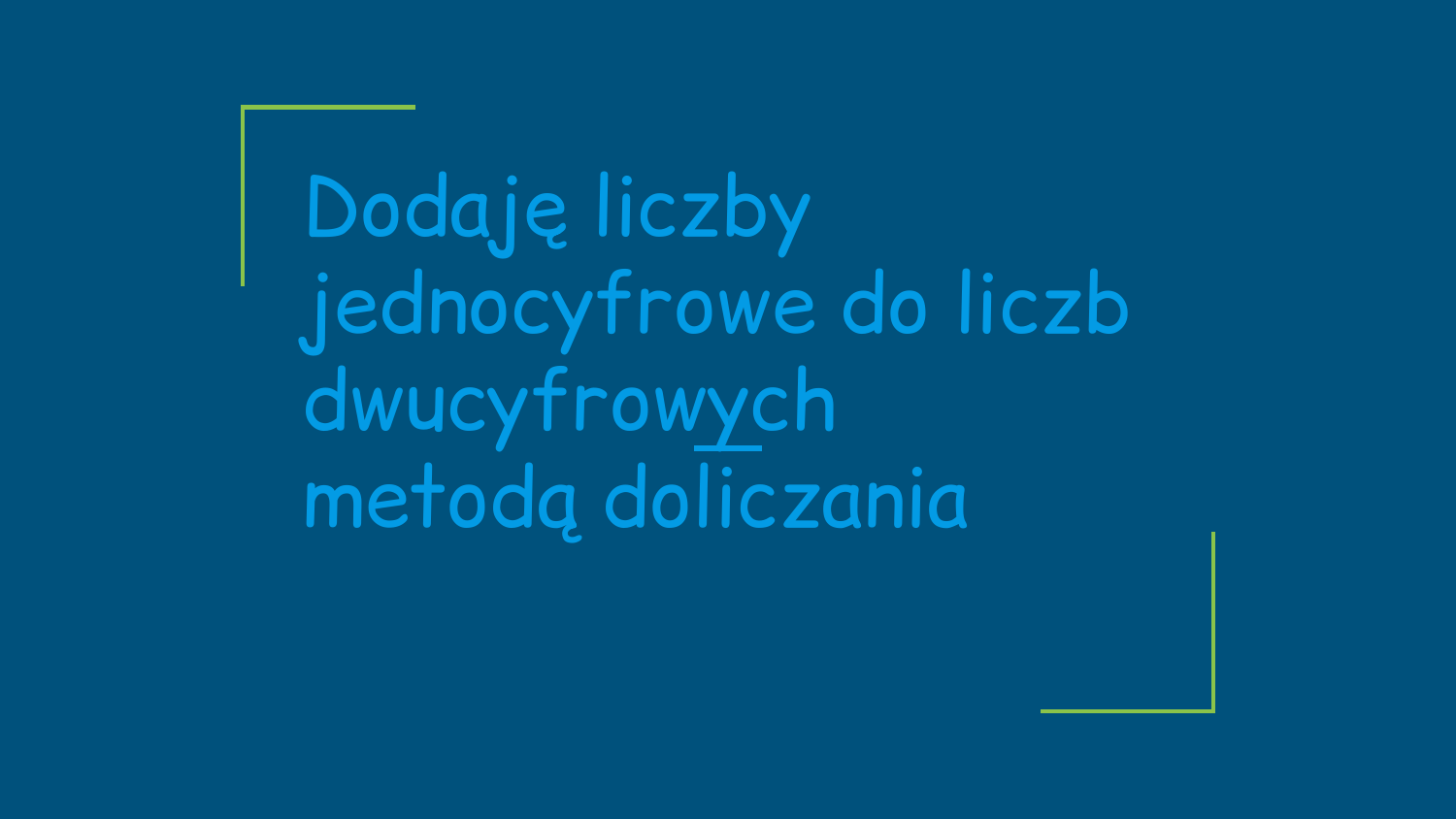

Dodaję liczby jednocyfrowe do liczb dwucyfrowych
metodą doliczania